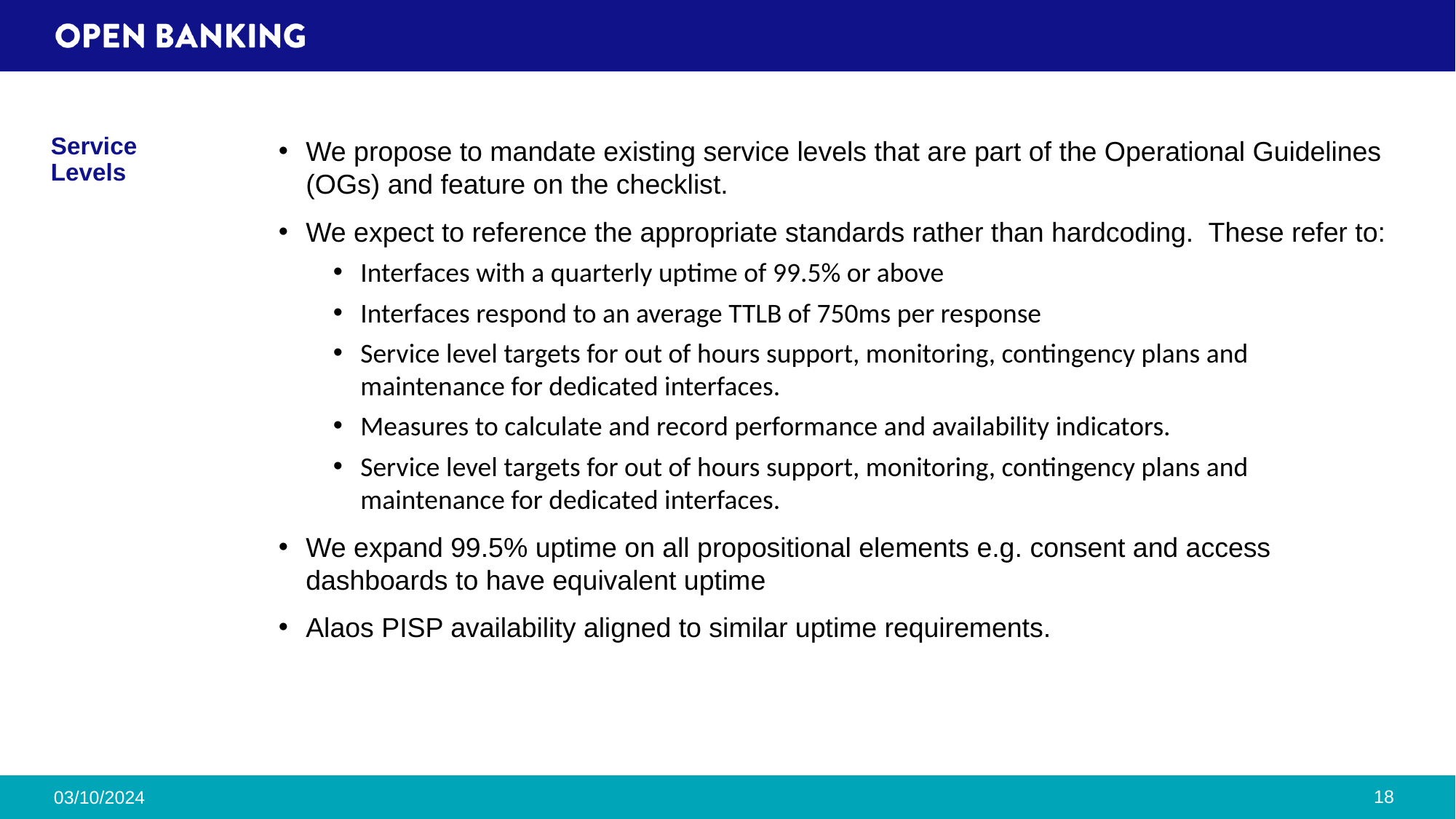

# Service Levels
We propose to mandate existing service levels that are part of the Operational Guidelines (OGs) and feature on the checklist.
We expect to reference the appropriate standards rather than hardcoding.  These refer to:
Interfaces with a quarterly uptime of 99.5% or above
Interfaces respond to an average TTLB of 750ms per response
Service level targets for out of hours support, monitoring, contingency plans and maintenance for dedicated interfaces.
Measures to calculate and record performance and availability indicators.
Service level targets for out of hours support, monitoring, contingency plans and maintenance for dedicated interfaces.
We expand 99.5% uptime on all propositional elements e.g. consent and access dashboards to have equivalent uptime
Alaos PISP availability aligned to similar uptime requirements.

18
03/10/2024